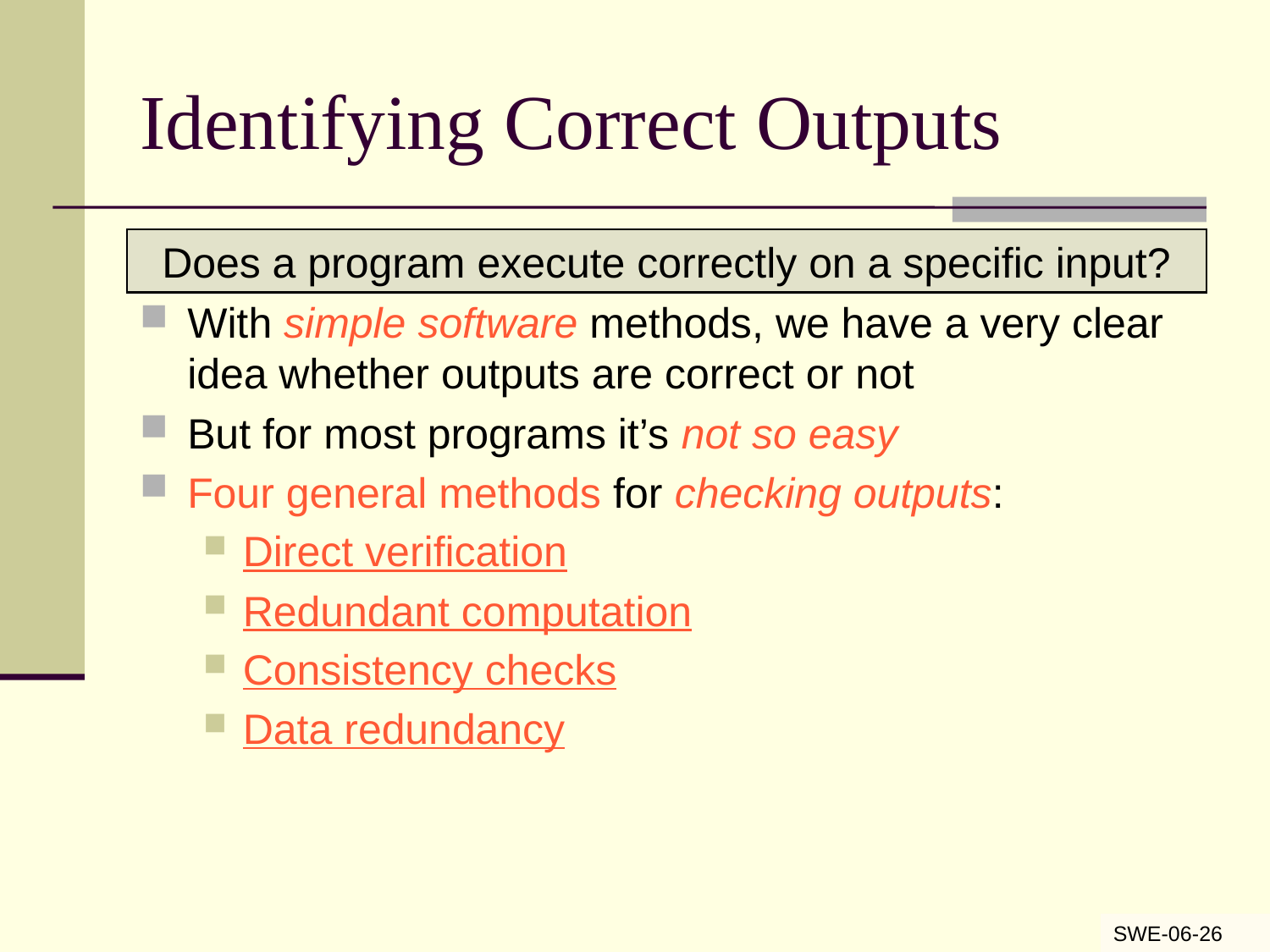

# Identifying Correct Outputs

With simple software methods, we have a very clear idea whether outputs are correct or not
But for most programs it’s not so easy
Four general methods for checking outputs:
Direct verification
Redundant computation
Consistency checks
Data redundancy
Does a program execute correctly on a specific input?